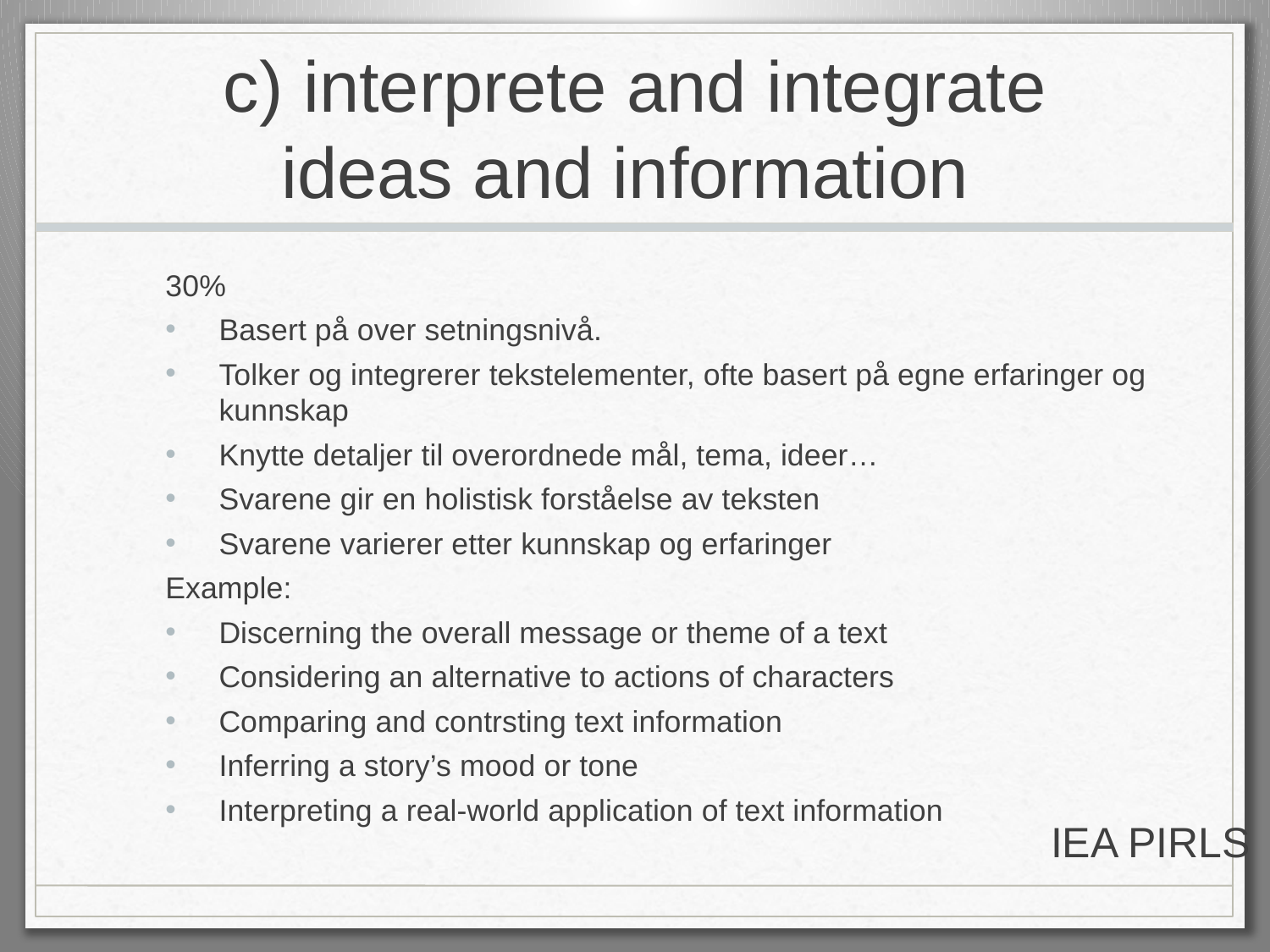

# c) interprete and integrate ideas and information
30%
Basert på over setningsnivå.
Tolker og integrerer tekstelementer, ofte basert på egne erfaringer og kunnskap
Knytte detaljer til overordnede mål, tema, ideer…
Svarene gir en holistisk forståelse av teksten
Svarene varierer etter kunnskap og erfaringer
Example:
Discerning the overall message or theme of a text
Considering an alternative to actions of characters
Comparing and contrsting text information
Inferring a story’s mood or tone
Interpreting a real-world application of text information

IEA PIRLS